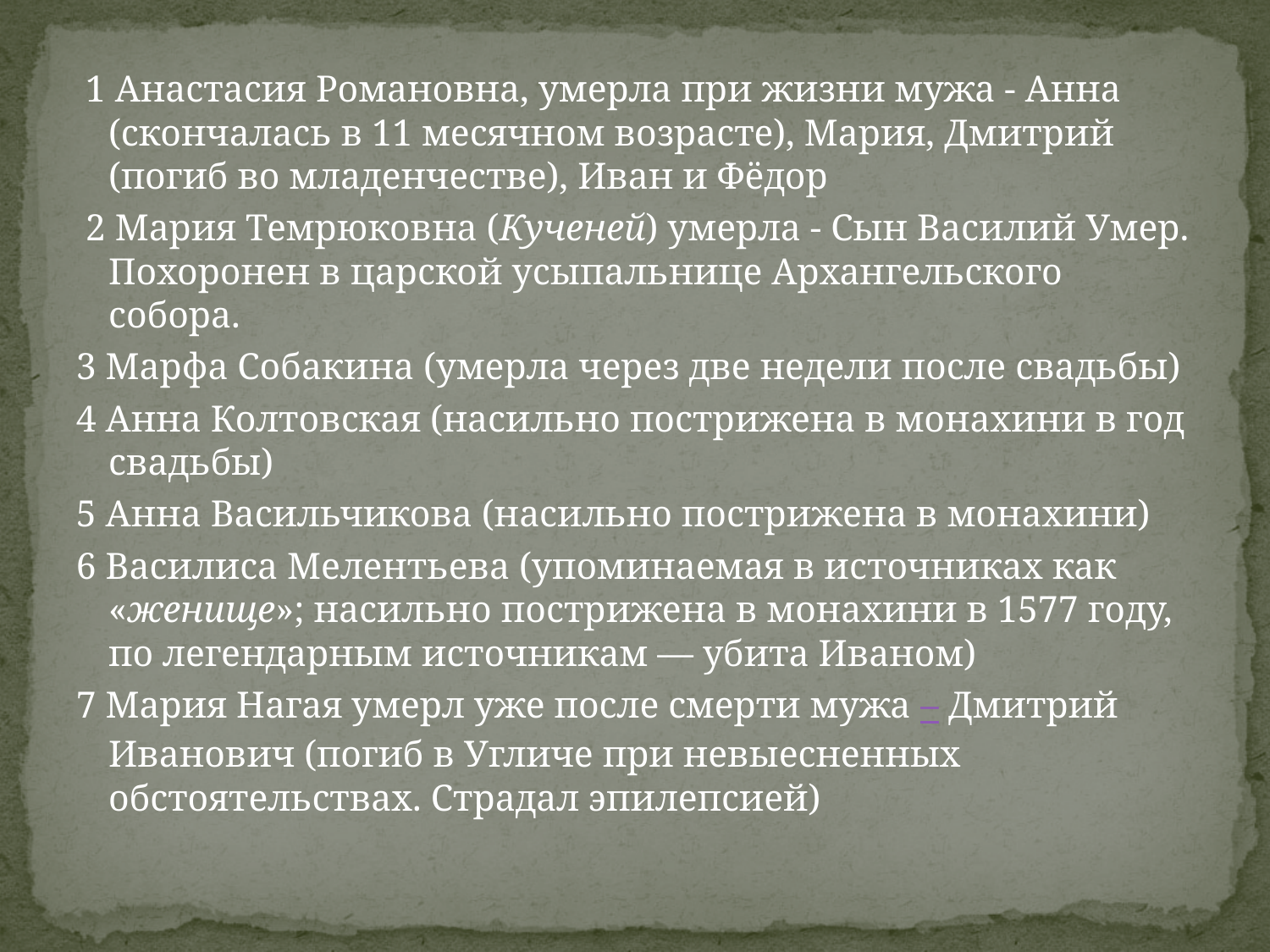

#
 1 Анастасия Романовна, умерла при жизни мужа - Анна (скончалась в 11 месячном возрасте), Мария, Дмитрий (погиб во младенчестве), Иван и Фёдор
 2 Мария Темрюковна (Кученей) умерла - Сын Василий Умер. Похоронен в царской усыпальнице Архангельского собора.
3 Марфа Собакина (умерла через две недели после свадьбы)
4 Анна Колтовская (насильно пострижена в монахини в год свадьбы)
5 Анна Васильчикова (насильно пострижена в монахини)
6 Василиса Мелентьева (упоминаемая в источниках как «женище»; насильно пострижена в монахини в 1577 году, по легендарным источникам — убита Иваном)
7 Мария Нагая умерл уже после смерти мужа – Дмитрий Иванович (погиб в Угличе при невыесненных обстоятельствах. Страдал эпилепсией)